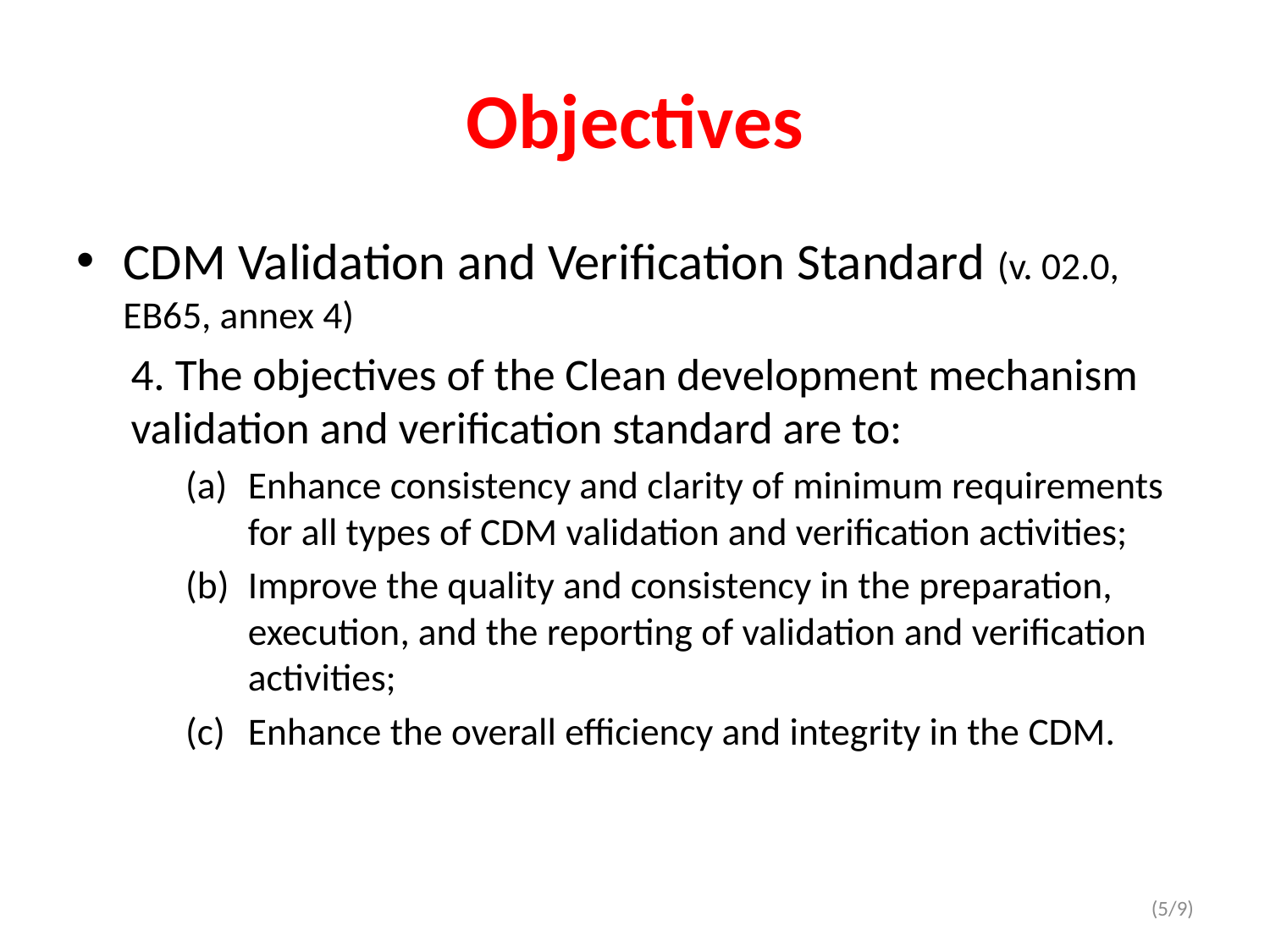

(5/9)
# Objectives
CDM Validation and Verification Standard (v. 02.0, EB65, annex 4)
4. The objectives of the Clean development mechanism validation and verification standard are to:
Enhance consistency and clarity of minimum requirements for all types of CDM validation and verification activities;
Improve the quality and consistency in the preparation, execution, and the reporting of validation and verification activities;
Enhance the overall efficiency and integrity in the CDM.